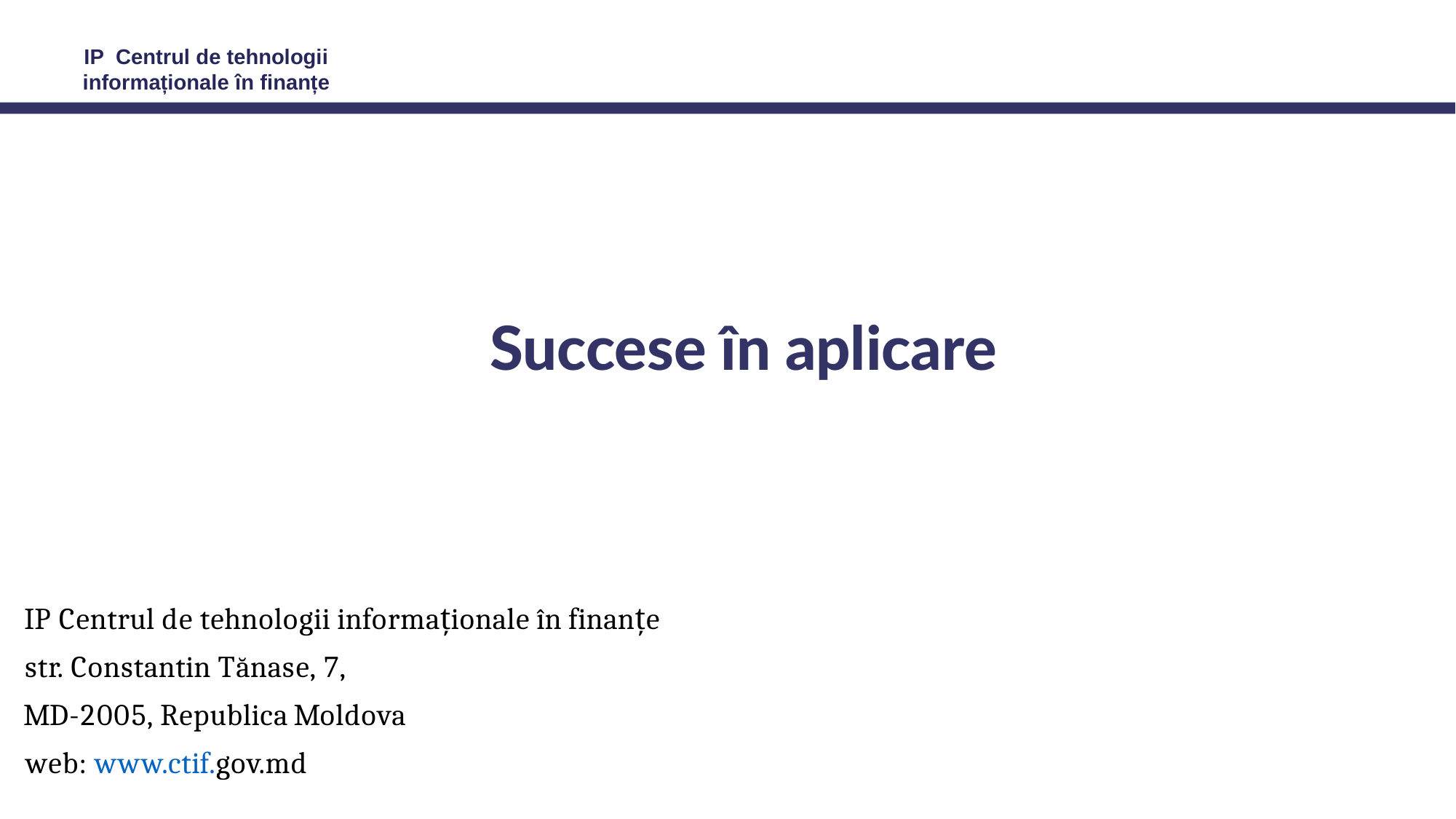

IP  Centrul de tehnologii informaționale în finanțe
Succese în aplicare
IP Centrul de tehnologii informaționale în finanțe
str. Constantin Tănase, 7,
MD-2005, Republica Moldova
web: www.ctif.gov.md